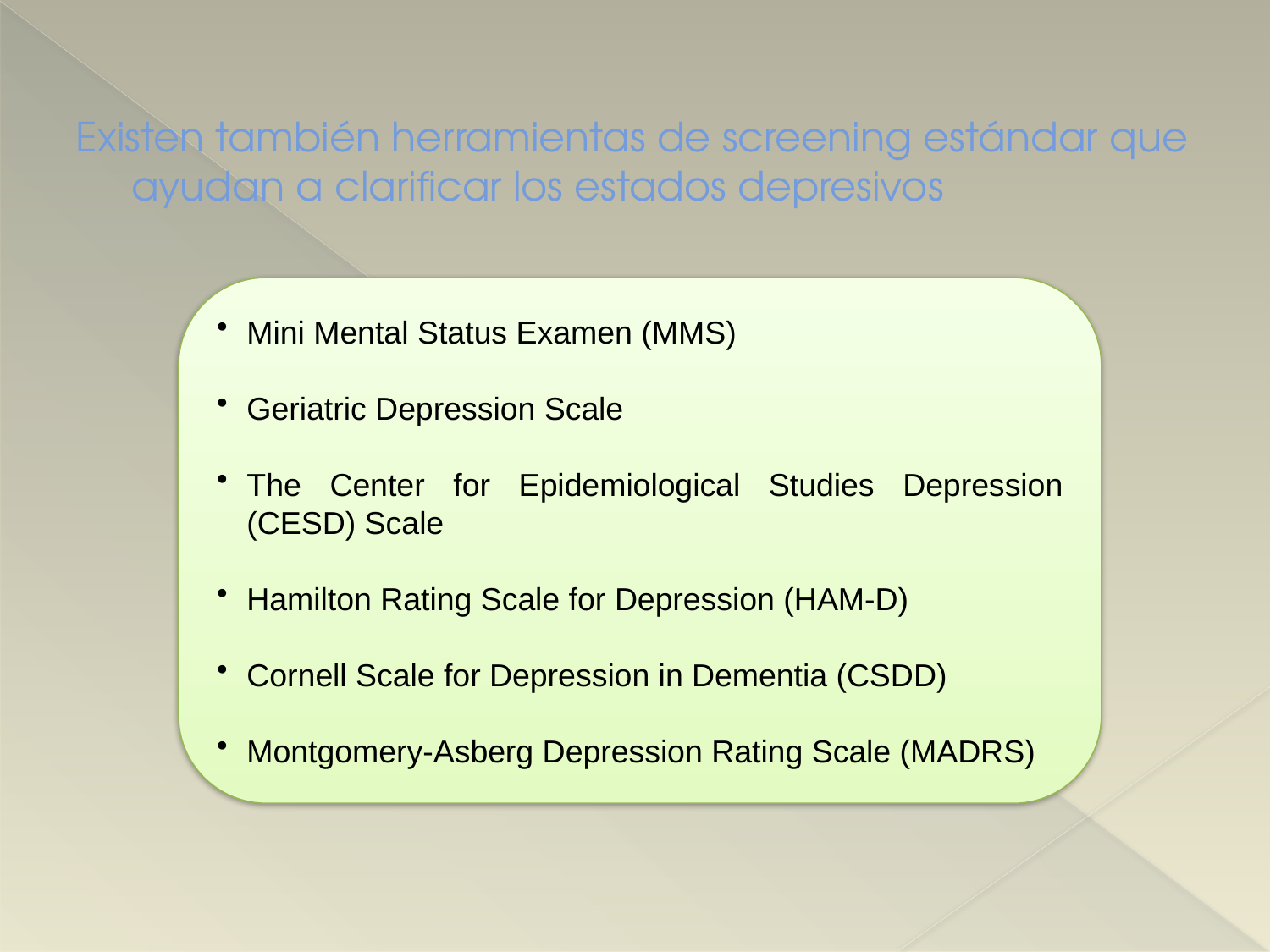

# Existen también herramientas de screening estándar que ayudan a clarificar los estados depresivos
Mini Mental Status Examen (MMS)

Geriatric Depression Scale

The Center for Epidemiological Studies Depression (CESD) Scale

Hamilton Rating Scale for Depression (HAM-D)

Cornell Scale for Depression in Dementia (CSDD)

Montgomery-Asberg Depression Rating Scale (MADRS)